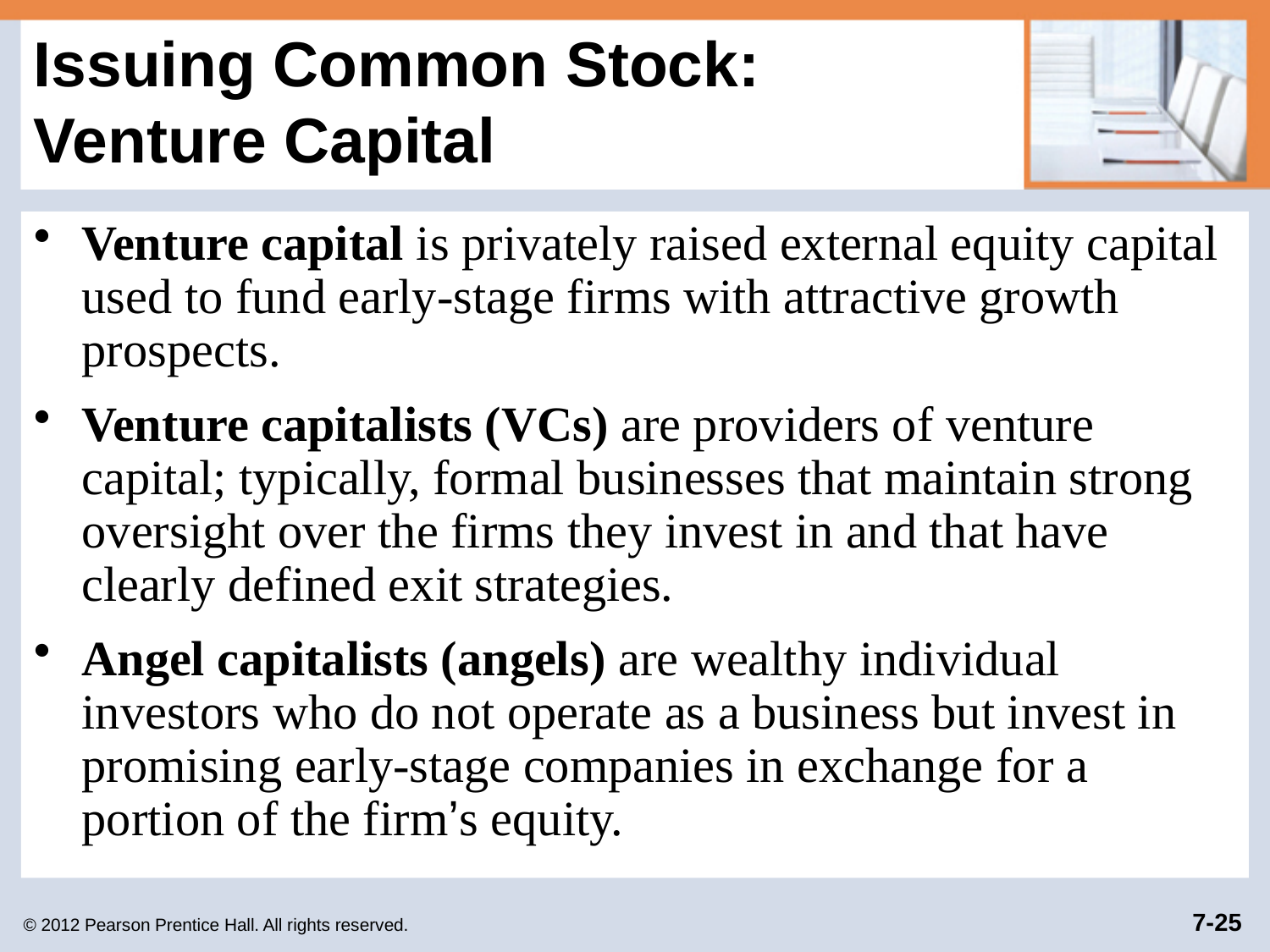

# Issuing Common Stock: Venture Capital
Venture capital is privately raised external equity capital used to fund early-stage firms with attractive growth prospects.
Venture capitalists (VCs) are providers of venture capital; typically, formal businesses that maintain strong oversight over the firms they invest in and that have clearly defined exit strategies.
Angel capitalists (angels) are wealthy individual investors who do not operate as a business but invest in promising early-stage companies in exchange for a portion of the firm’s equity.
© 2012 Pearson Prentice Hall. All rights reserved.
7-25